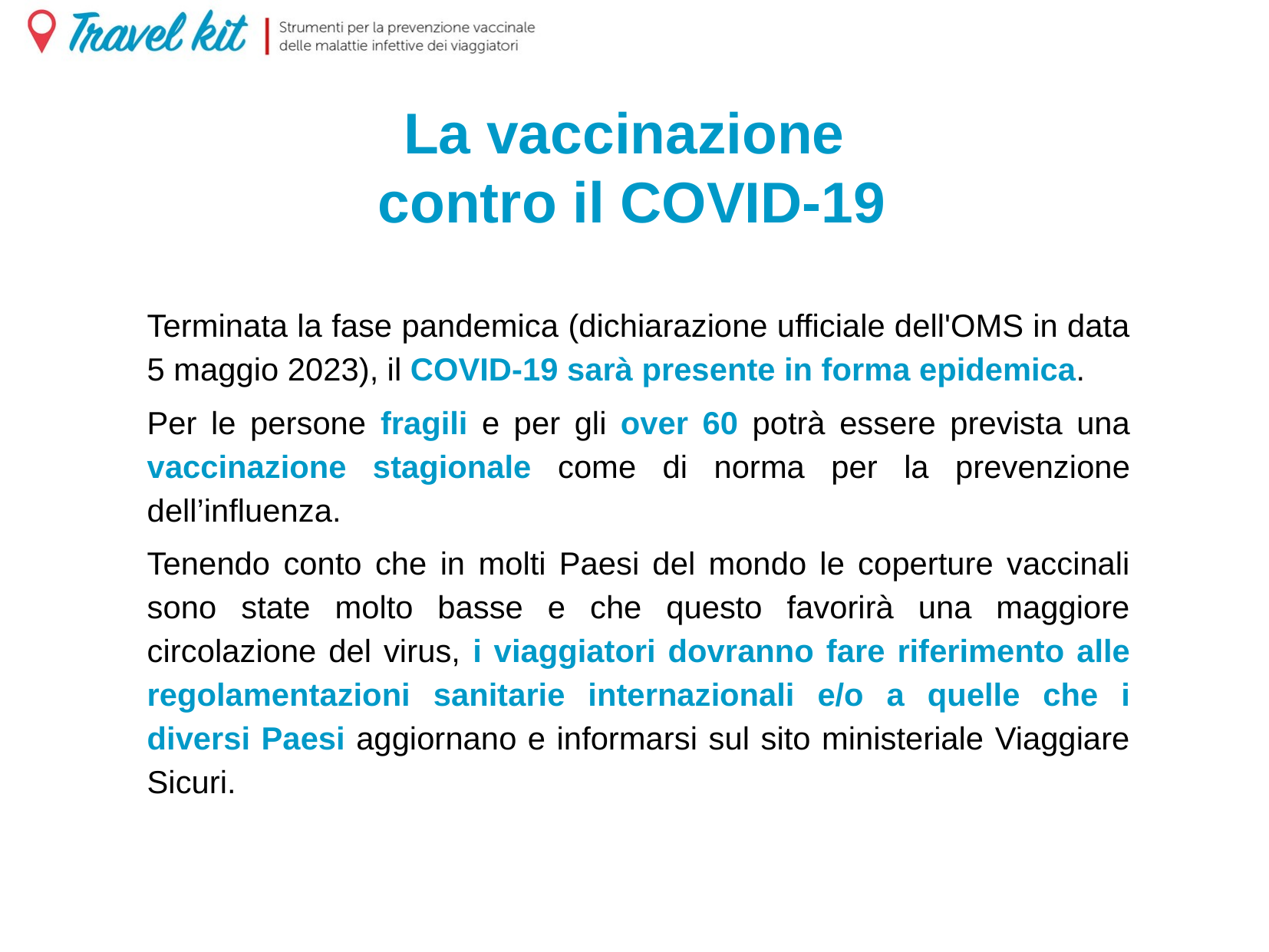

La vaccinazione
contro il COVID-19
Terminata la fase pandemica (dichiarazione ufficiale dell'OMS in data 5 maggio 2023), il COVID-19 sarà presente in forma epidemica.
Per le persone fragili e per gli over 60 potrà essere prevista una vaccinazione stagionale come di norma per la prevenzione dell’influenza.
Tenendo conto che in molti Paesi del mondo le coperture vaccinali sono state molto basse e che questo favorirà una maggiore circolazione del virus, i viaggiatori dovranno fare riferimento alle regolamentazioni sanitarie internazionali e/o a quelle che i diversi Paesi aggiornano e informarsi sul sito ministeriale Viaggiare Sicuri.